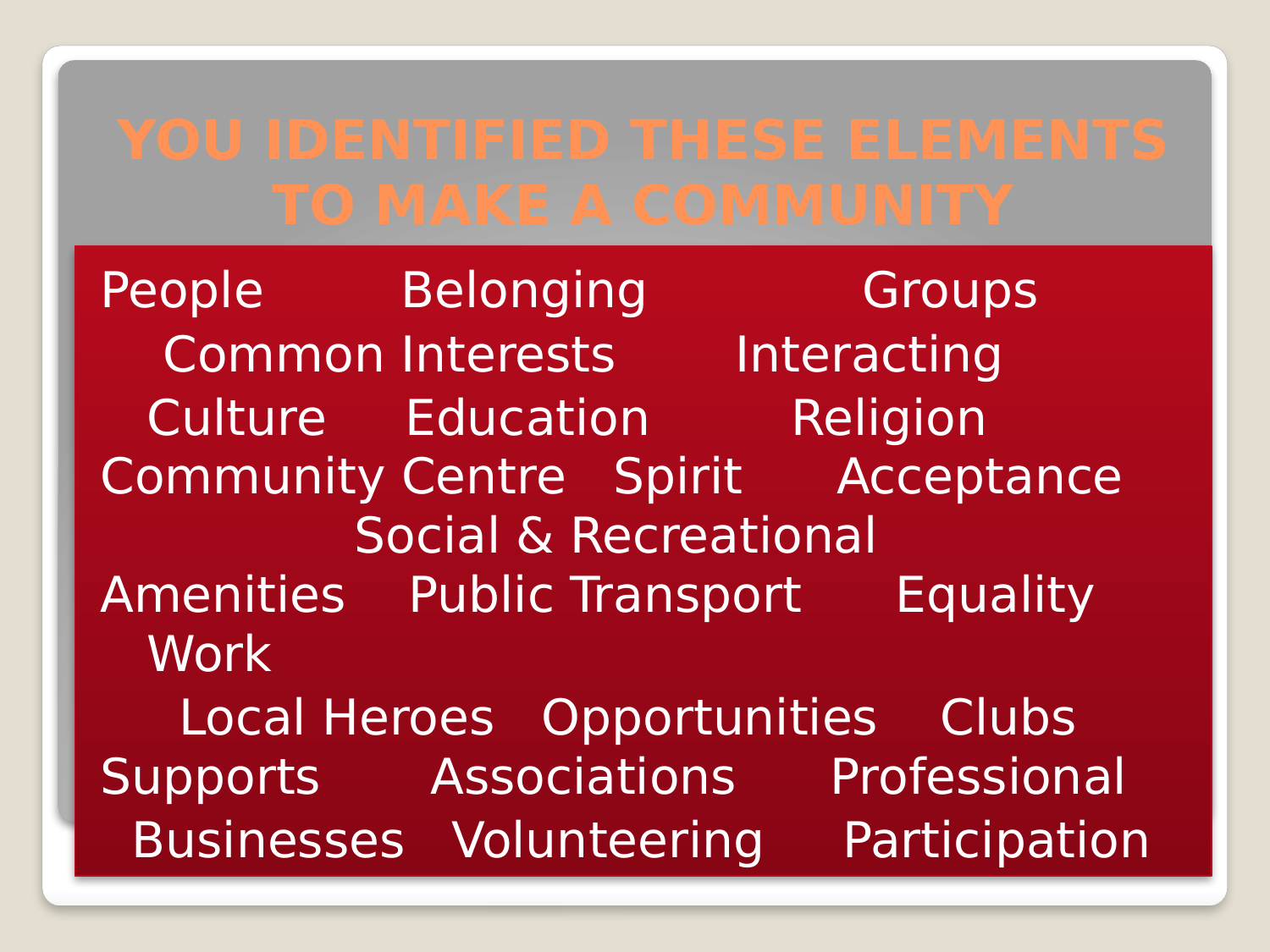

# YOU IDENTIFIED THESE ELEMENTS TO MAKE A COMMUNITY
People	   Belonging		Groups
    Common Interests	Interacting
   Culture     Education         Religion        Community Centre   Spirit      Acceptance              	Social & Recreational       Amenities    Public Transport      Equality          Work
     Local Heroes   Opportunities    Clubs   Supports       Associations      Professional
  Businesses   Volunteering     Participation